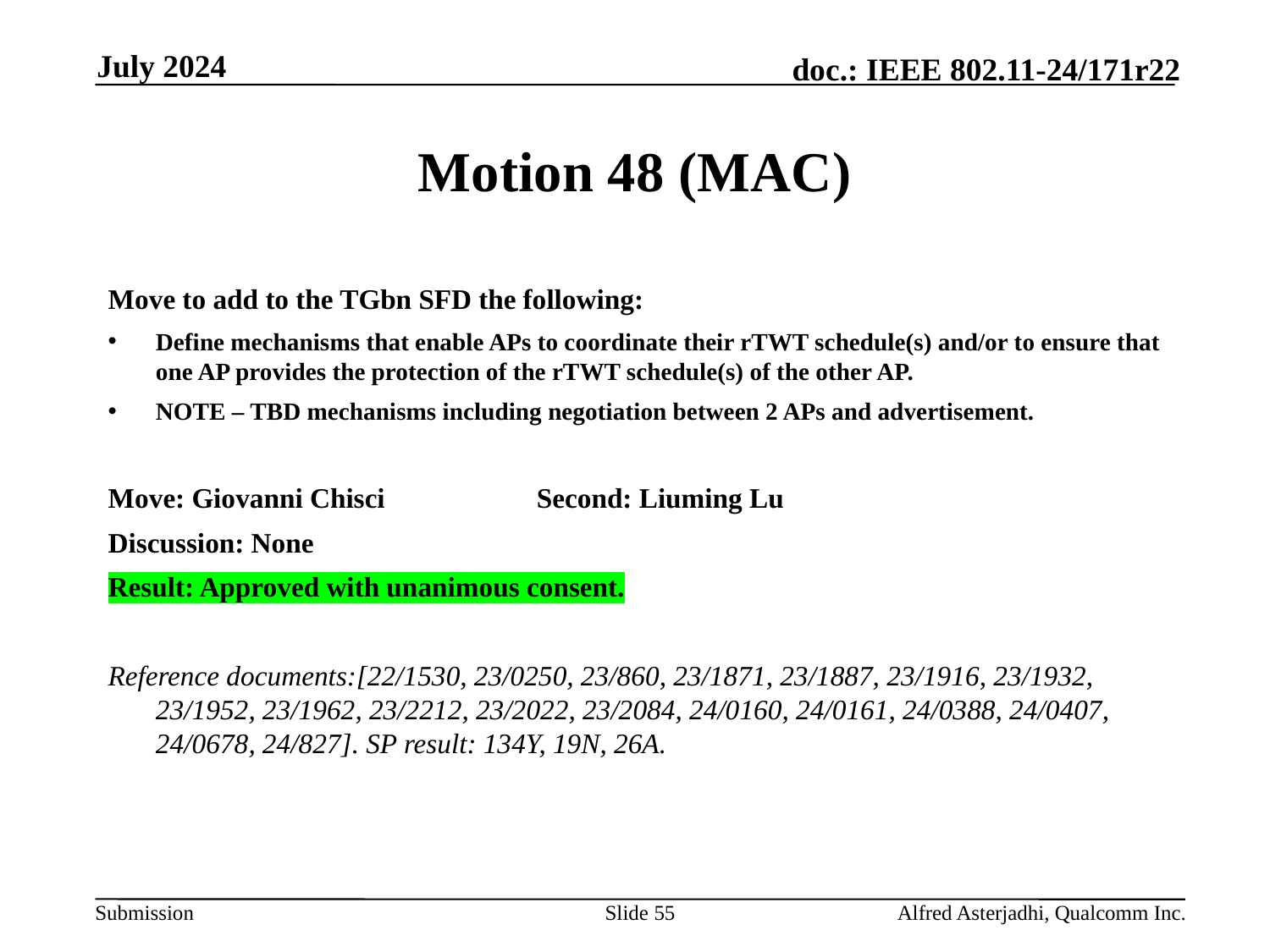

July 2024
# Motion 48 (MAC)
Move to add to the TGbn SFD the following:
Define mechanisms that enable APs to coordinate their rTWT schedule(s) and/or to ensure that one AP provides the protection of the rTWT schedule(s) of the other AP.
NOTE – TBD mechanisms including negotiation between 2 APs and advertisement.

Move: Giovanni Chisci		Second: Liuming Lu
Discussion: None
Result: Approved with unanimous consent.

Reference documents:[22/1530, 23/0250, 23/860, 23/1871, 23/1887, 23/1916, 23/1932, 23/1952, 23/1962, 23/2212, 23/2022, 23/2084, 24/0160, 24/0161, 24/0388, 24/0407, 24/0678, 24/827]. SP result: 134Y, 19N, 26A.

Slide 55
Alfred Asterjadhi, Qualcomm Inc.